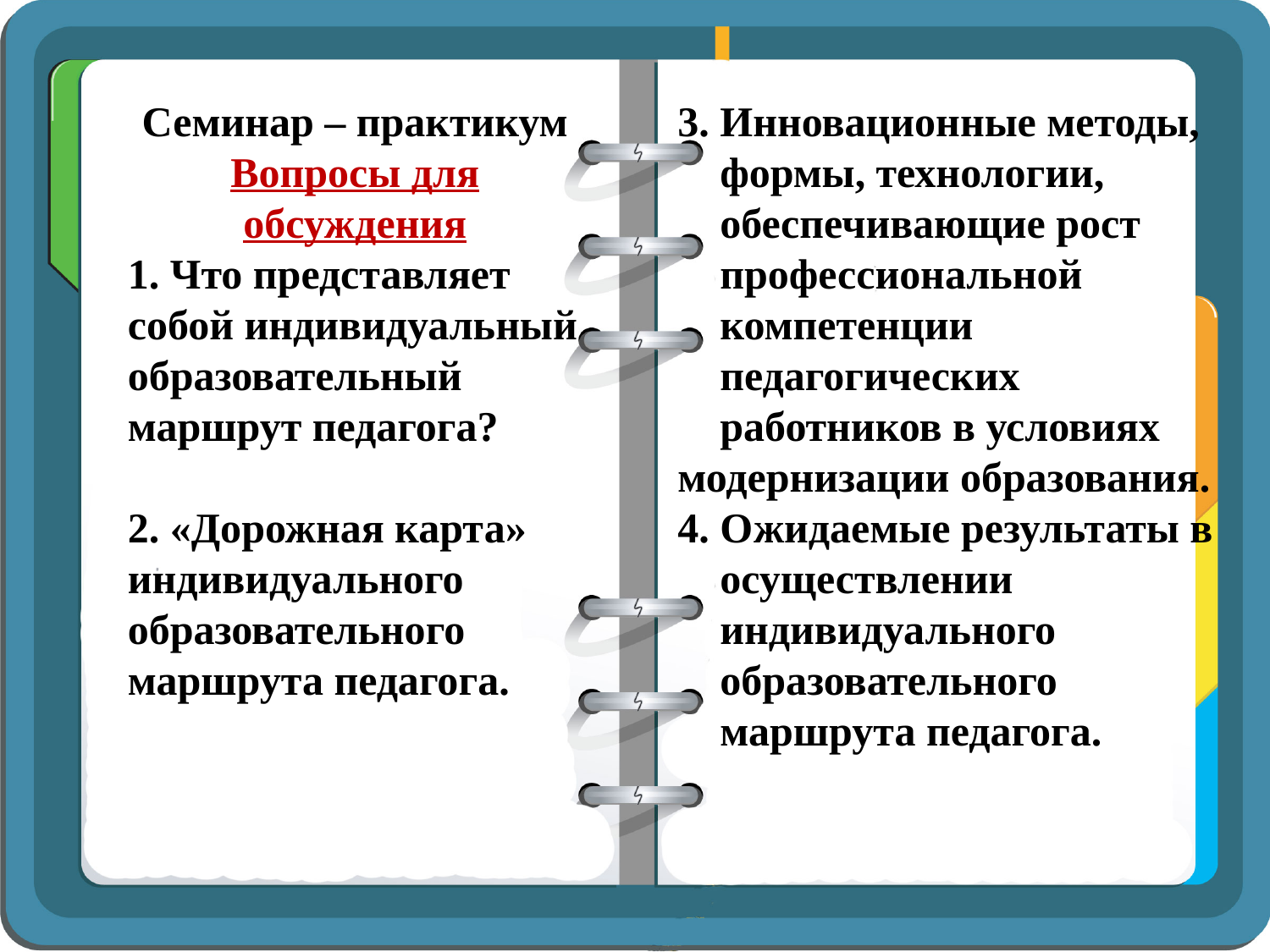

Семинар – практикум
Вопросы для обсуждения
1. Что представляет   собой индивидуальный образовательный маршрут педагога?

2. «Дорожная карта» индивидуального образовательного маршрута педагога.
3. Инновационные методы,
    формы, технологии,
    обеспечивающие рост
    профессиональной
    компетенции
    педагогических
    работников в условиях  модернизации образования.
4. Ожидаемые результаты в
    осуществлении
    индивидуального
    образовательного
    маршрута педагога.